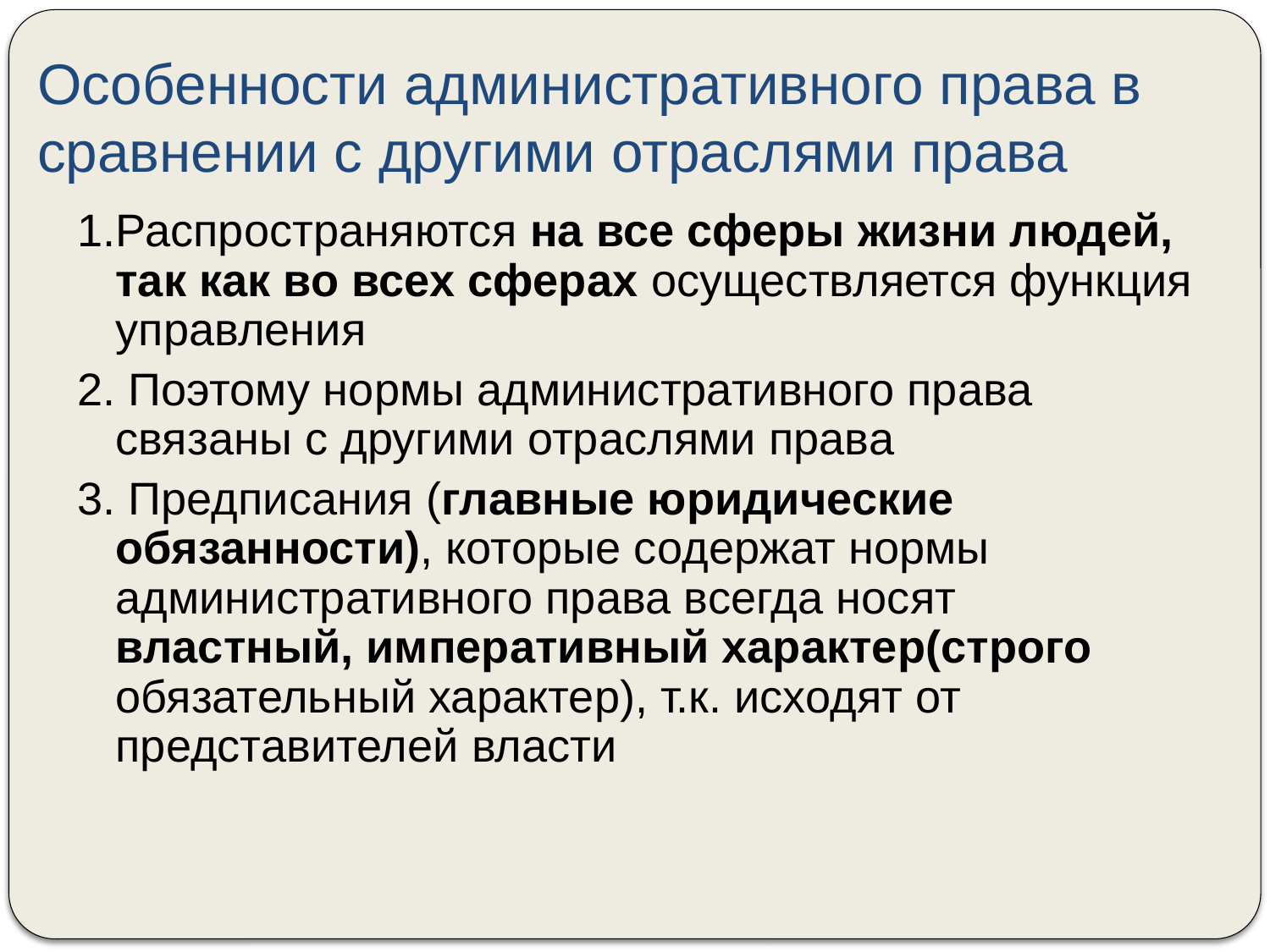

# Особенности административного права в сравнении с другими отраслями права
1.Распространяются на все сферы жизни людей, так как во всех сферах осуществляется функция управления
2. Поэтому нормы административного права связаны с другими отраслями права
3. Предписания (главные юридические обязанности), которые содержат нормы административного права всегда носят властный, императивный характер(строго обязательный характер), т.к. исходят от представителей власти